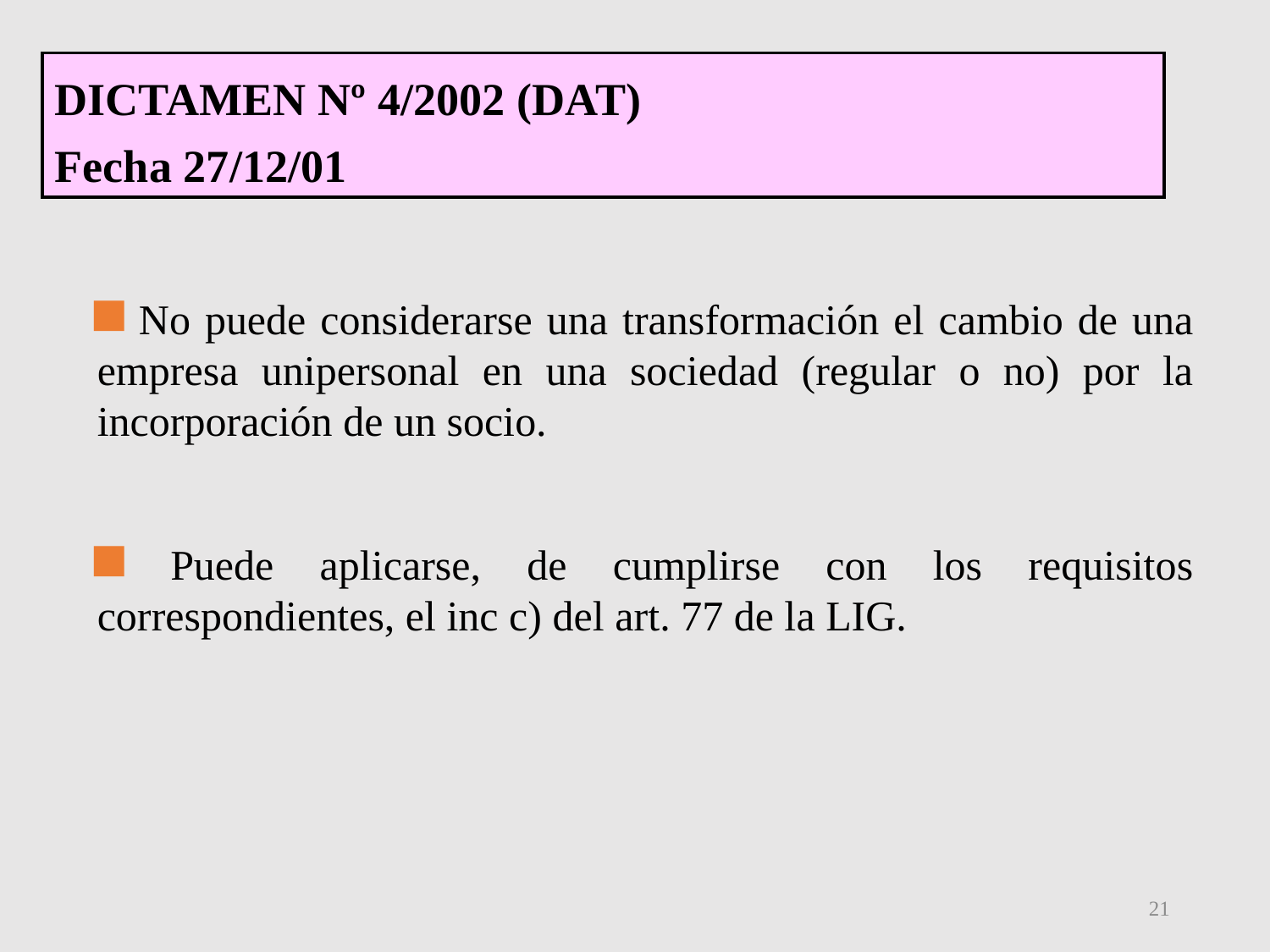

DICTAMEN Nº 4/2002 (DAT)
Fecha 27/12/01
 No puede considerarse una transformación el cambio de una empresa unipersonal en una sociedad (regular o no) por la incorporación de un socio.

 Puede aplicarse, de cumplirse con los requisitos correspondientes, el inc c) del art. 77 de la LIG.

21